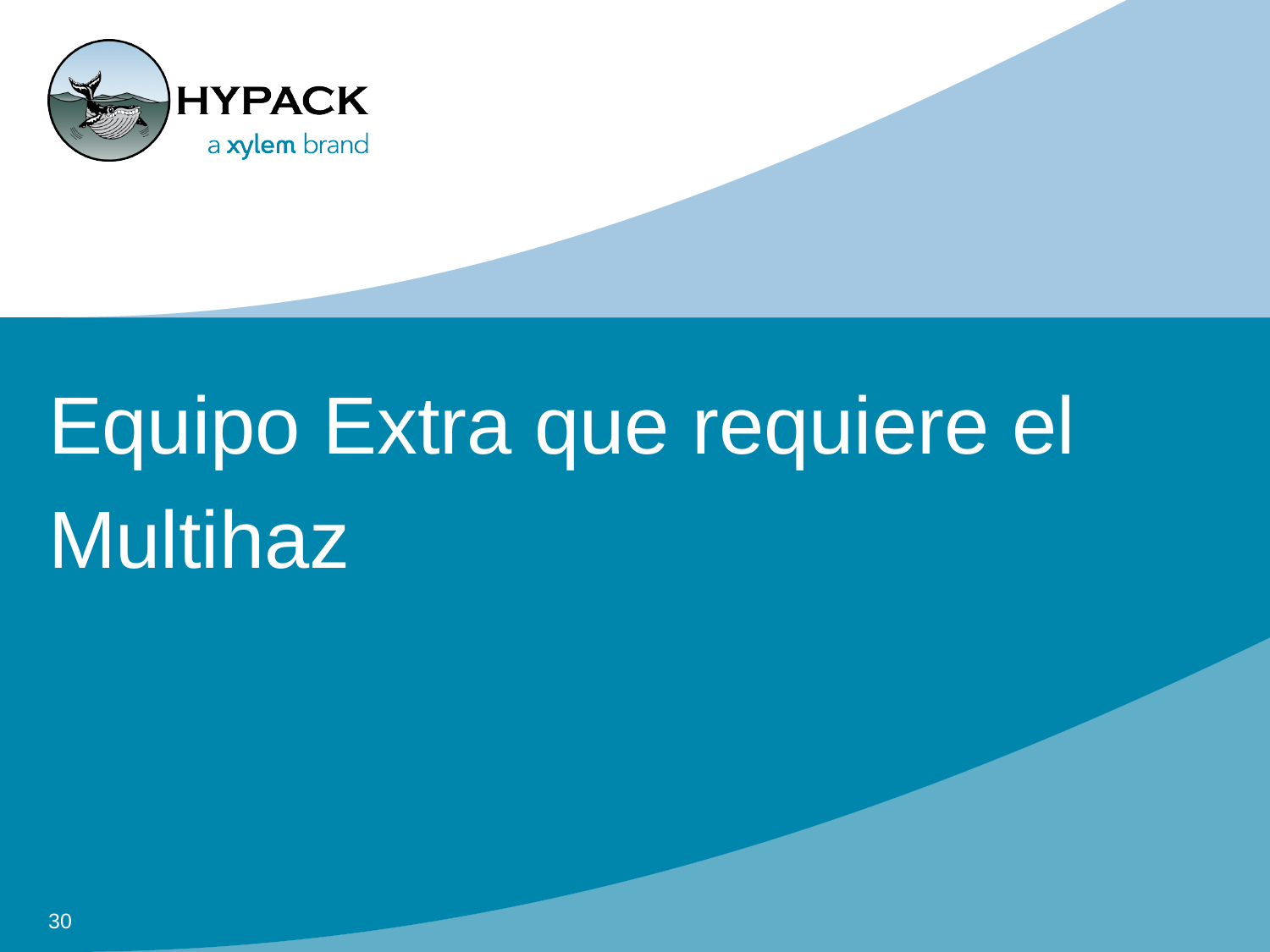

# Equipo Extra que requiere el Multihaz
30